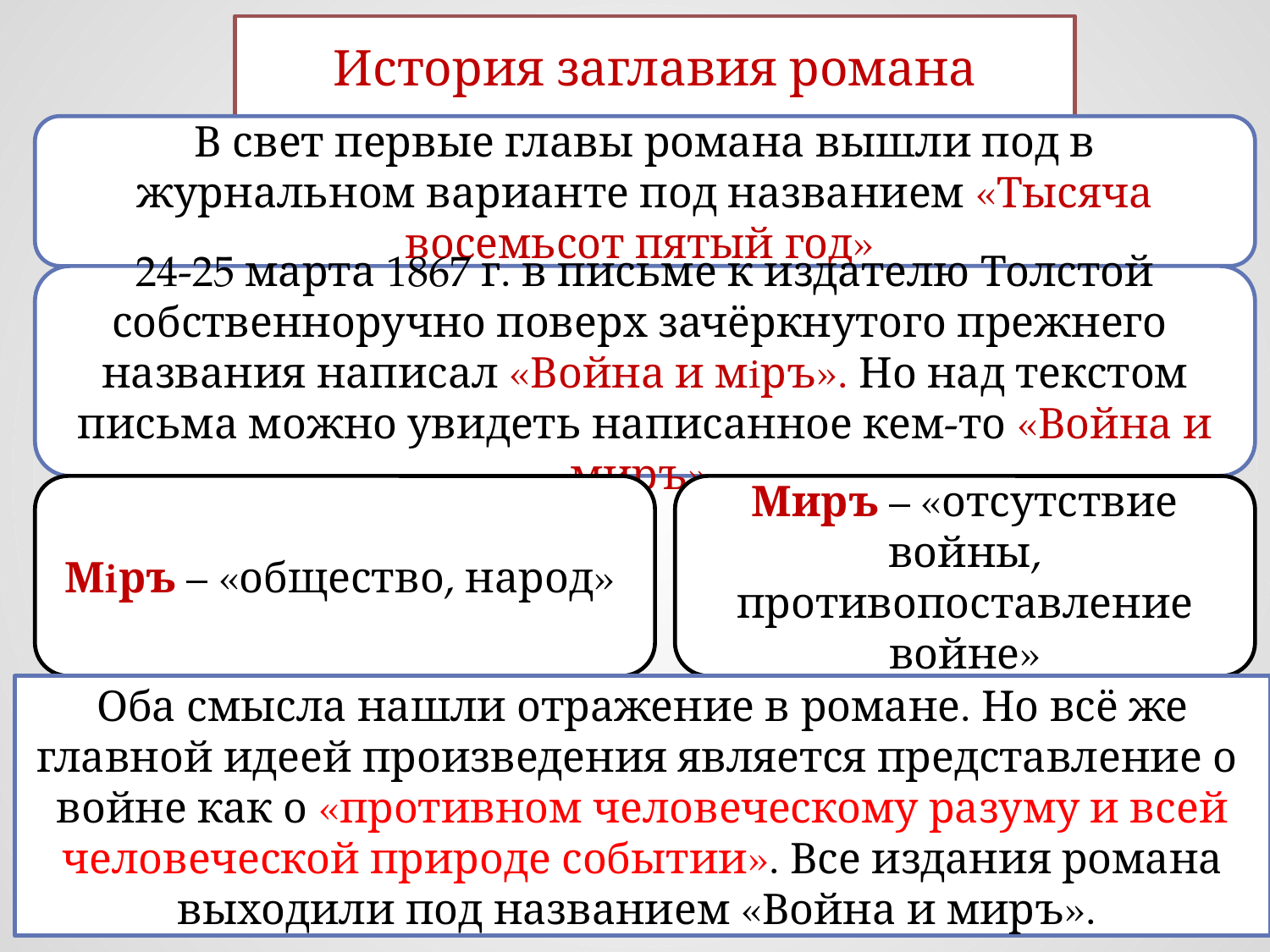

#
История заглавия романа
В свет первые главы романа вышли под в журнальном варианте под названием «Тысяча восемьсот пятый год»

24-25 марта 1867 г. в письме к издателю Толстой собственноручно поверх зачёркнутого прежнего  названия написал «Война и мiръ». Но над текстом письма можно увидеть написанное кем-то «Война и миръ».
Мiръ – «общество, народ»
Миръ – «отсутствие войны, противопоставление войне»
Оба смысла нашли отражение в романе. Но всё же главной идеей произведения является представление о  войне как о «противном человеческому разуму и всей человеческой природе событии». Все издания романа выходили под названием «Война и миръ».